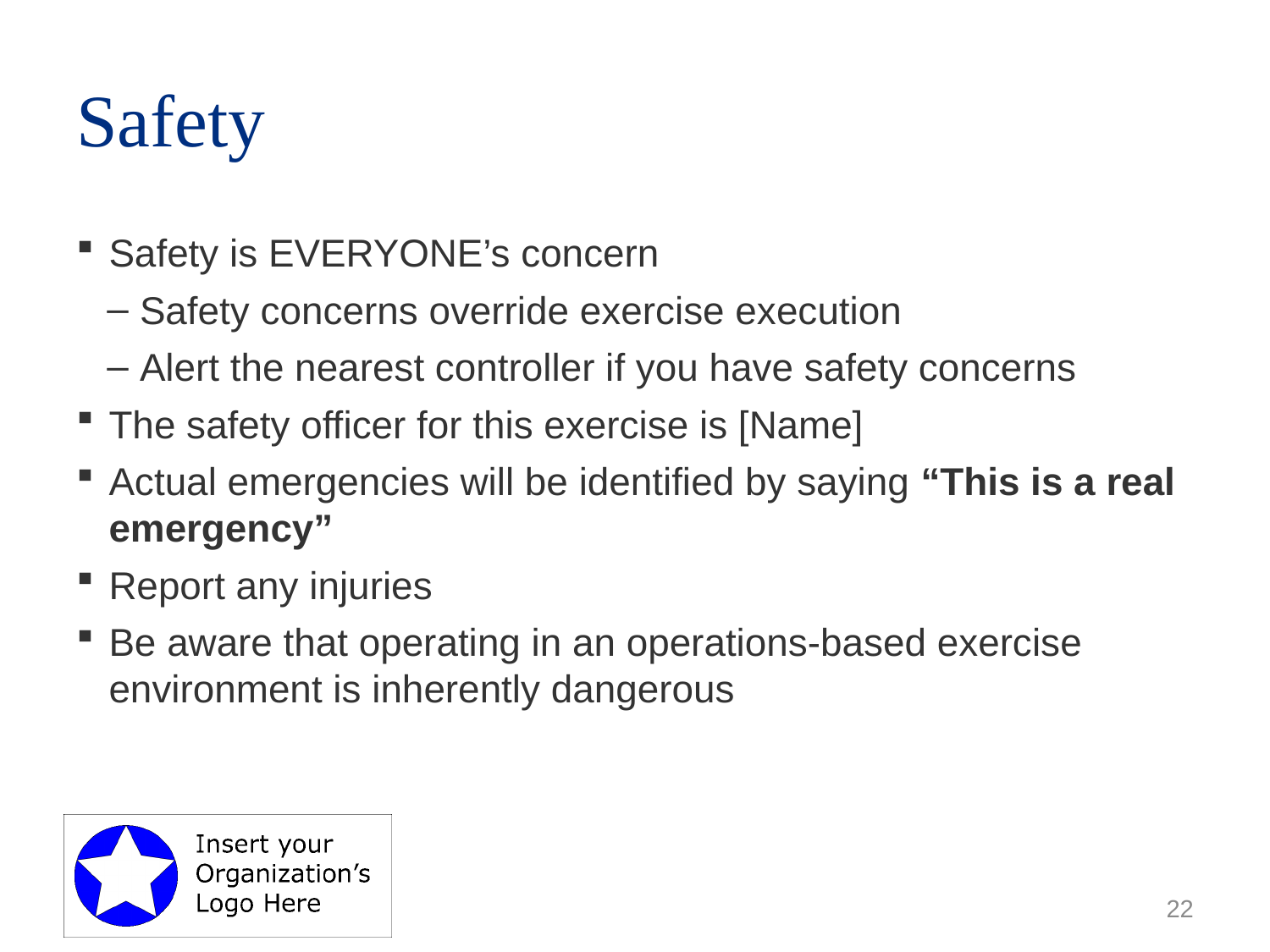

# Safety
Safety is EVERYONE’s concern
Safety concerns override exercise execution
Alert the nearest controller if you have safety concerns
The safety officer for this exercise is [Name]
Actual emergencies will be identified by saying “This is a real emergency”
Report any injuries
Be aware that operating in an operations-based exercise environment is inherently dangerous

22